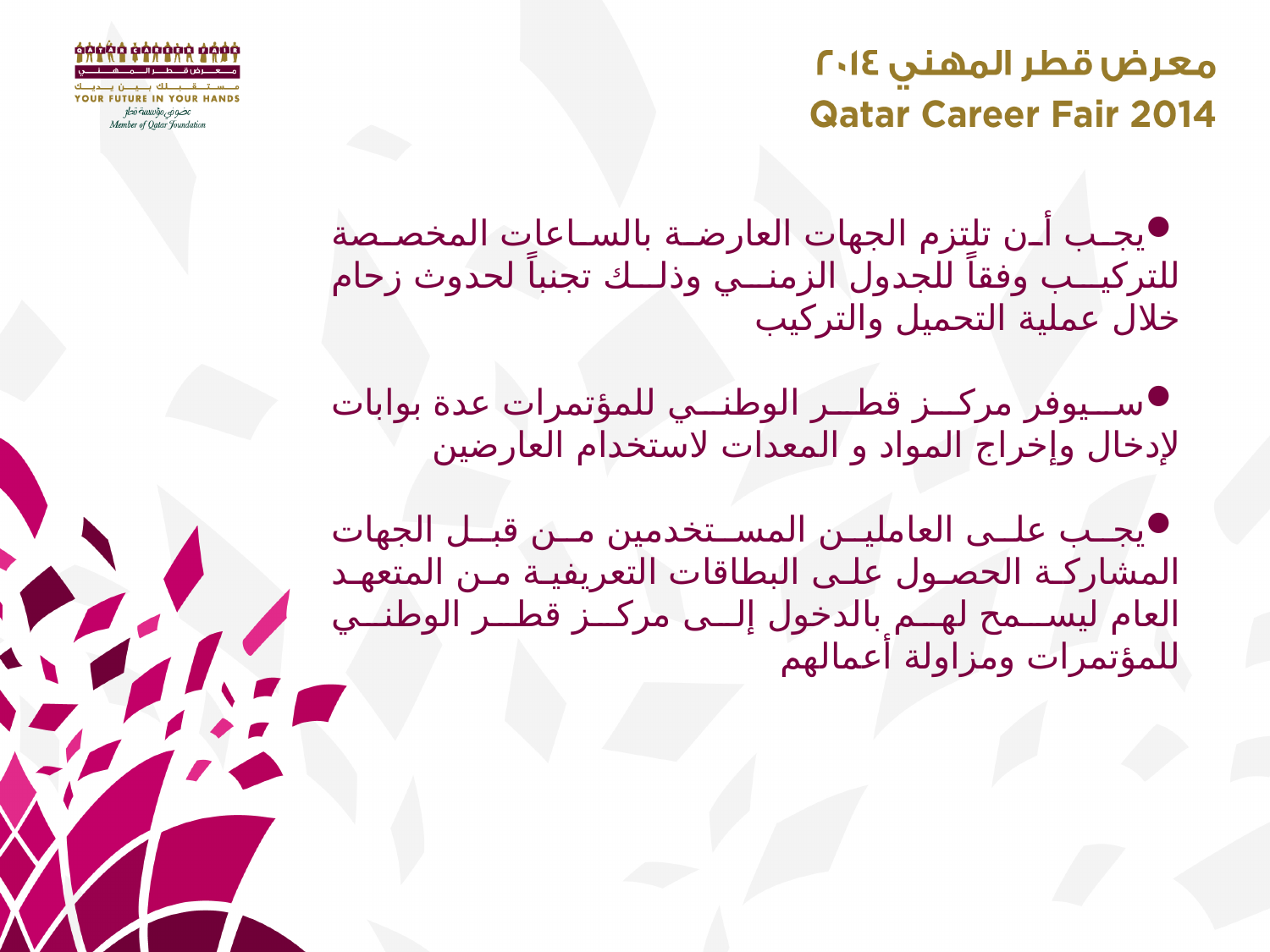

يجب أن تلتزم الجهات العارضة بالساعات المخصصة للتركيب وفقاً للجدول الزمني وذلك تجنباً لحدوث زحام خلال عملية التحميل والتركيب

سيوفر مركز قطر الوطني للمؤتمرات عدة بوابات لإدخال وإخراج المواد و المعدات لاستخدام العارضين

يجب على العاملين المستخدمين من قبل الجهات المشاركة الحصول على البطاقات التعريفية من المتعهد العام ليسمح لهم بالدخول إلى مركز قطر الوطني للمؤتمرات ومزاولة أعمالهم